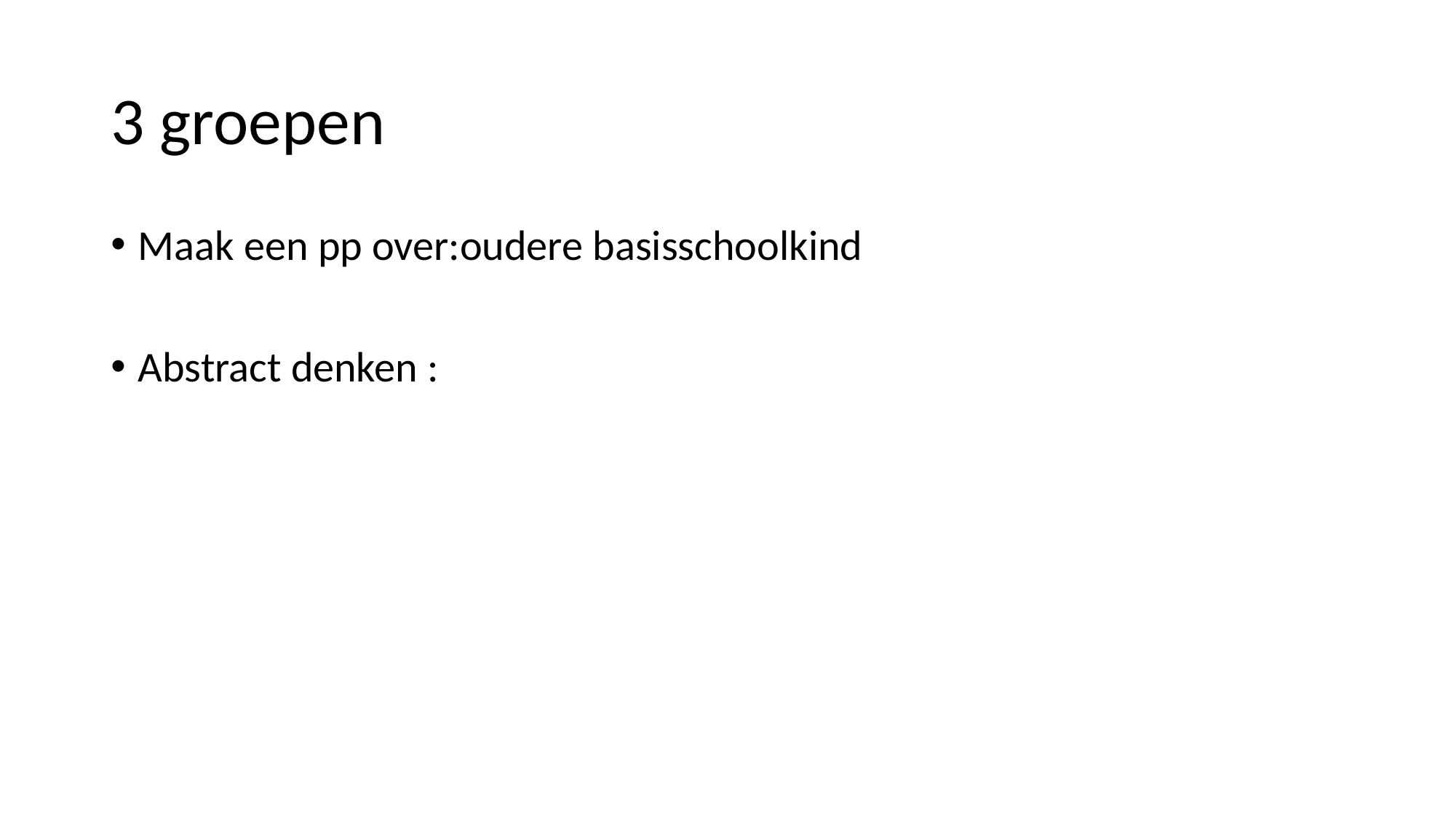

# 3 groepen
Maak een pp over:oudere basisschoolkind

Abstract denken :